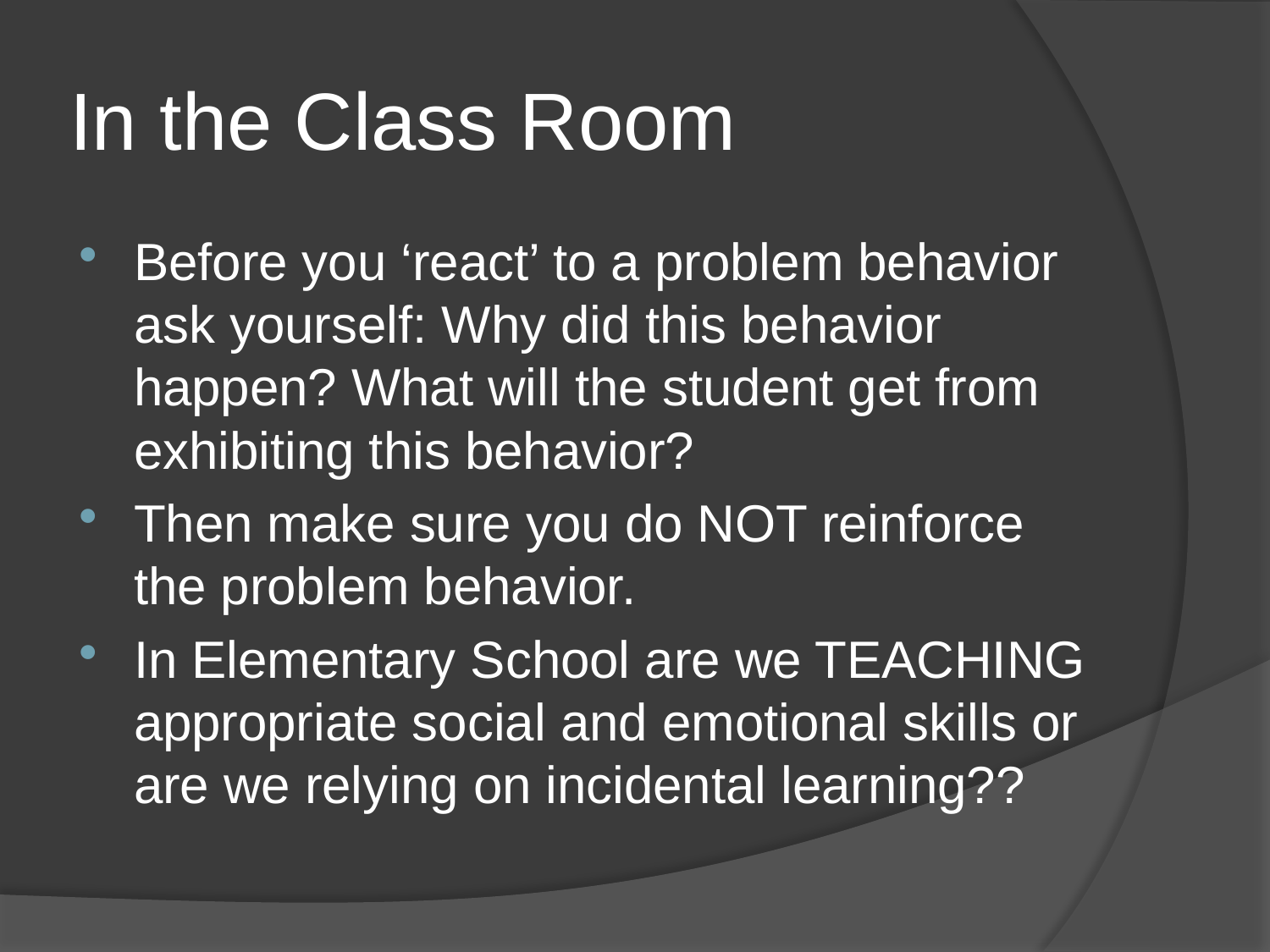

# In the Class Room
Before you ‘react’ to a problem behavior ask yourself: Why did this behavior happen? What will the student get from exhibiting this behavior?
Then make sure you do NOT reinforce the problem behavior.
In Elementary School are we TEACHING appropriate social and emotional skills or are we relying on incidental learning??